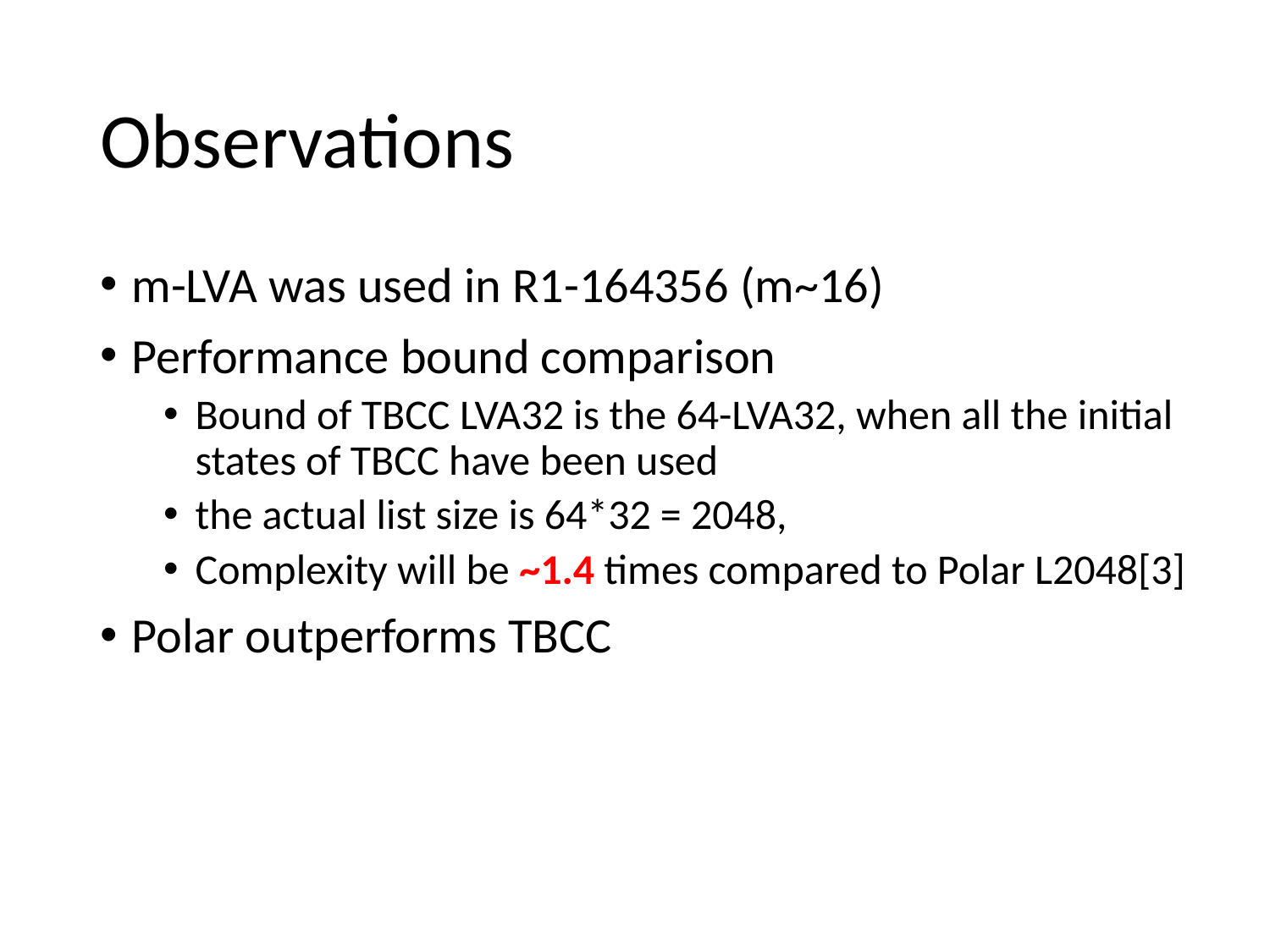

# Observations
m-LVA was used in R1-164356 (m~16)
Performance bound comparison
Bound of TBCC LVA32 is the 64-LVA32, when all the initial states of TBCC have been used
the actual list size is 64*32 = 2048,
Complexity will be ~1.4 times compared to Polar L2048[3]
Polar outperforms TBCC